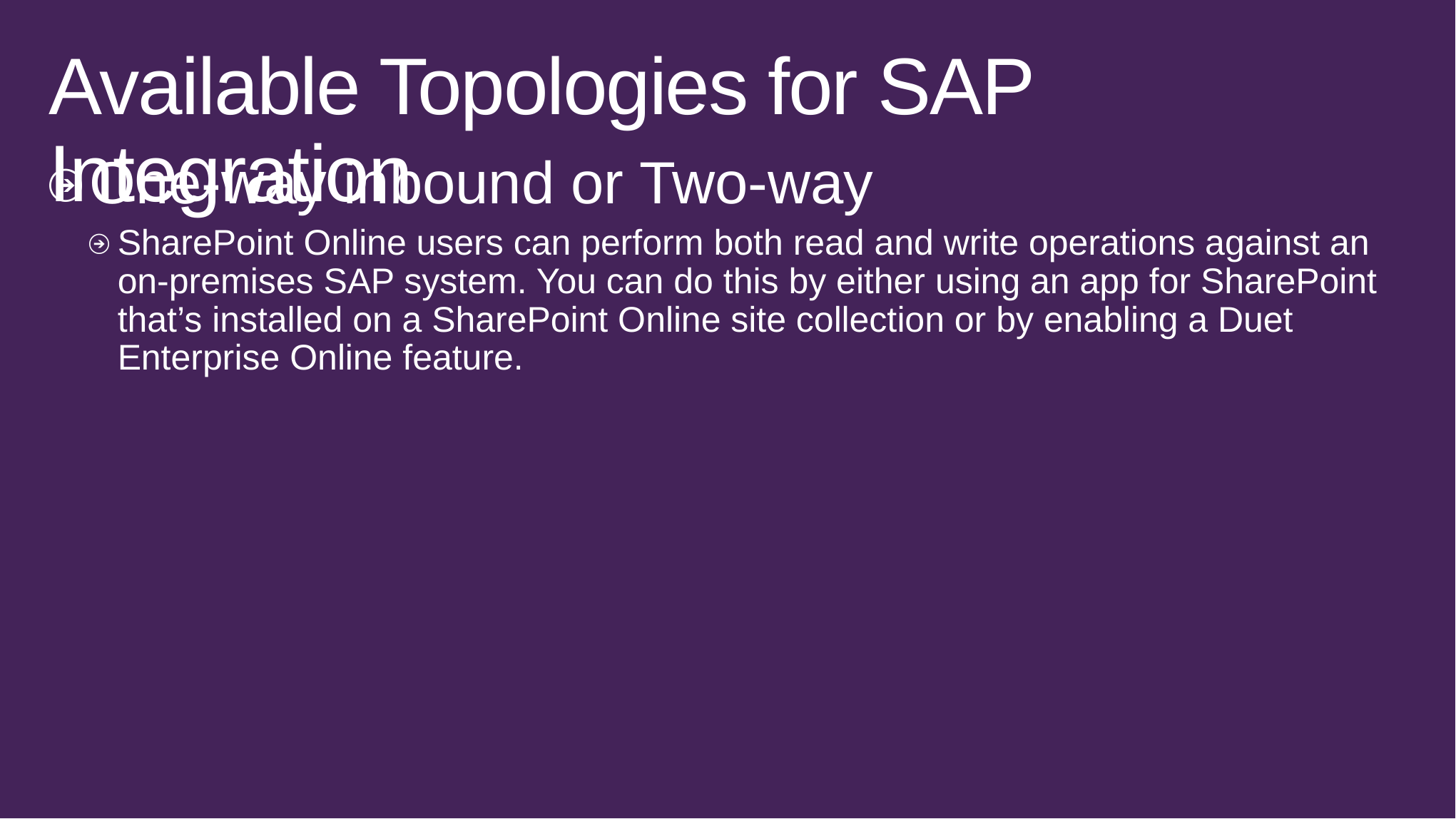

# Available Topologies for SAP Integration
One-way inbound or Two-way
SharePoint Online users can perform both read and write operations against an on-premises SAP system. You can do this by either using an app for SharePoint that’s installed on a SharePoint Online site collection or by enabling a Duet Enterprise Online feature.